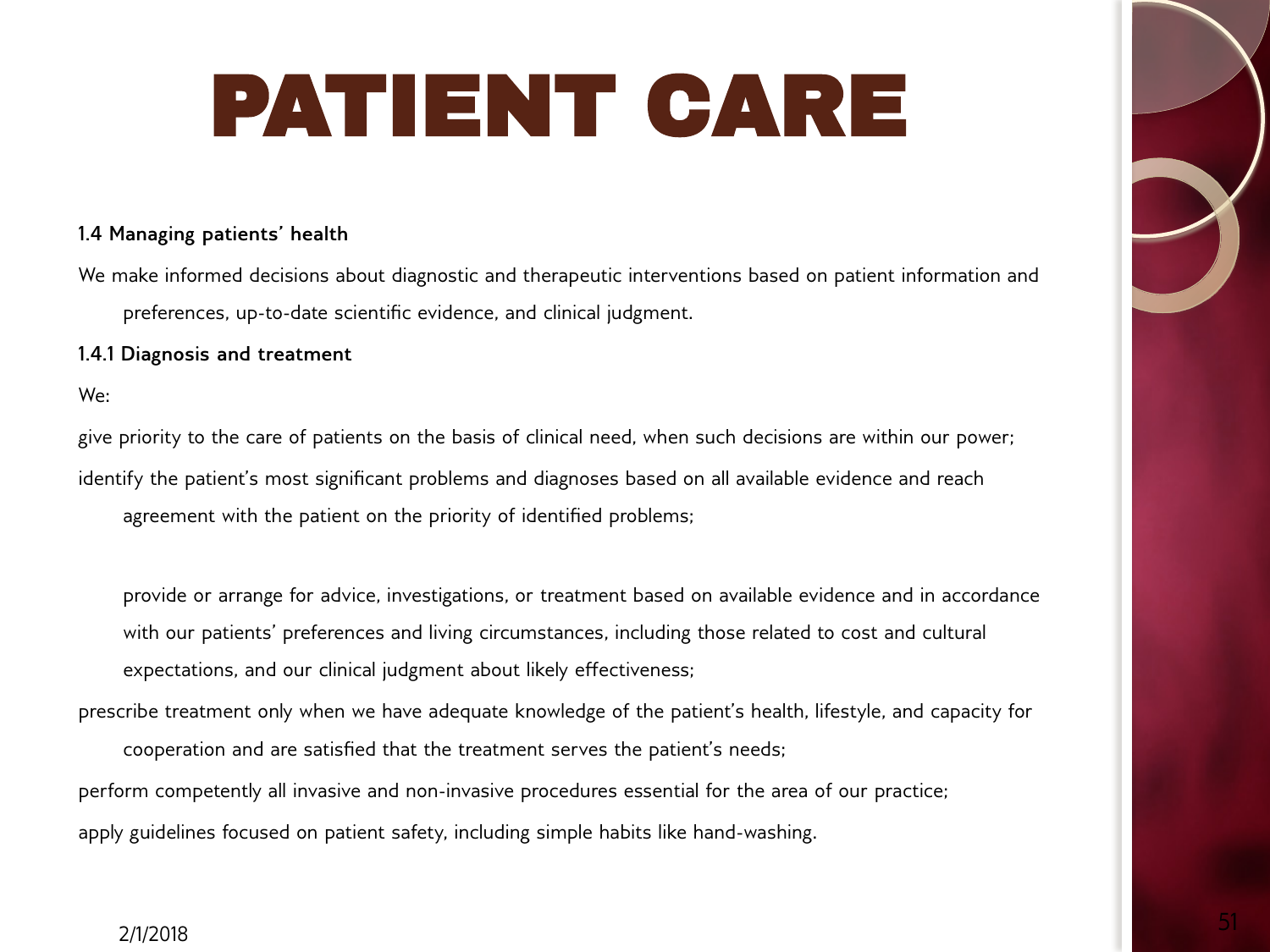

# PATIENT CARE
1.4 Managing patients’ health
We make informed decisions about diagnostic and therapeutic interventions based on patient information and preferences, up-to-date scientific evidence, and clinical judgment.
1.4.1 Diagnosis and treatment
We:
give priority to the care of patients on the basis of clinical need, when such decisions are within our power;
identify the patient’s most significant problems and diagnoses based on all available evidence and reach agreement with the patient on the priority of identified problems;
provide or arrange for advice, investigations, or treatment based on available evidence and in accordance with our patients’ preferences and living circumstances, including those related to cost and cultural expectations, and our clinical judgment about likely effectiveness;
prescribe treatment only when we have adequate knowledge of the patient’s health, lifestyle, and capacity for cooperation and are satisfied that the treatment serves the patient’s needs;
perform competently all invasive and non-invasive procedures essential for the area of our practice;
apply guidelines focused on patient safety, including simple habits like hand-washing.
51
2/1/2018